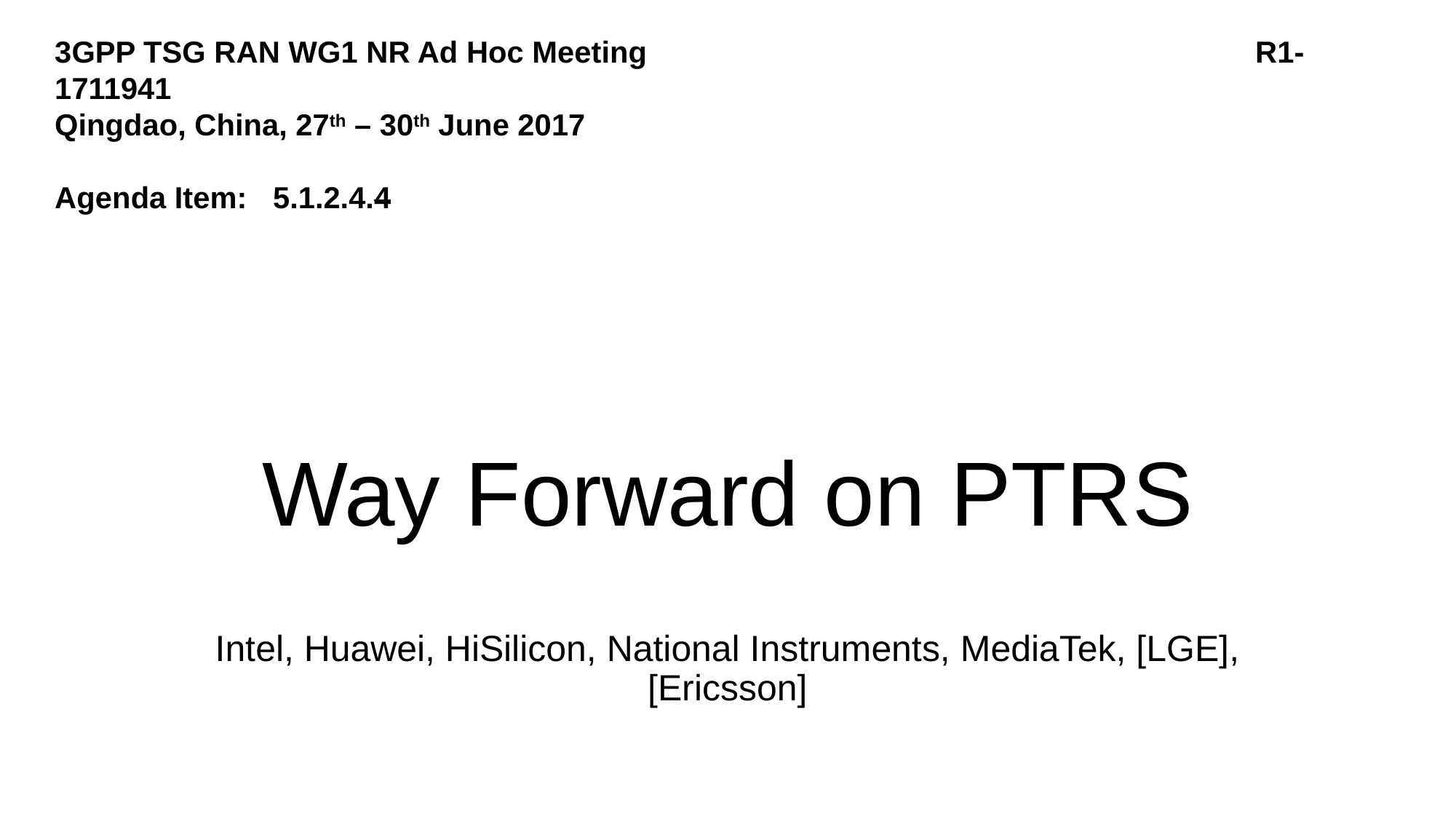

3GPP TSG RAN WG1 NR Ad Hoc Meeting						R1-1711941
Qingdao, China, 27th – 30th June 2017

Agenda Item:	5.1.2.4.4
# Way Forward on PTRS
Intel, Huawei, HiSilicon, National Instruments, MediaTek, [LGE], [Ericsson]